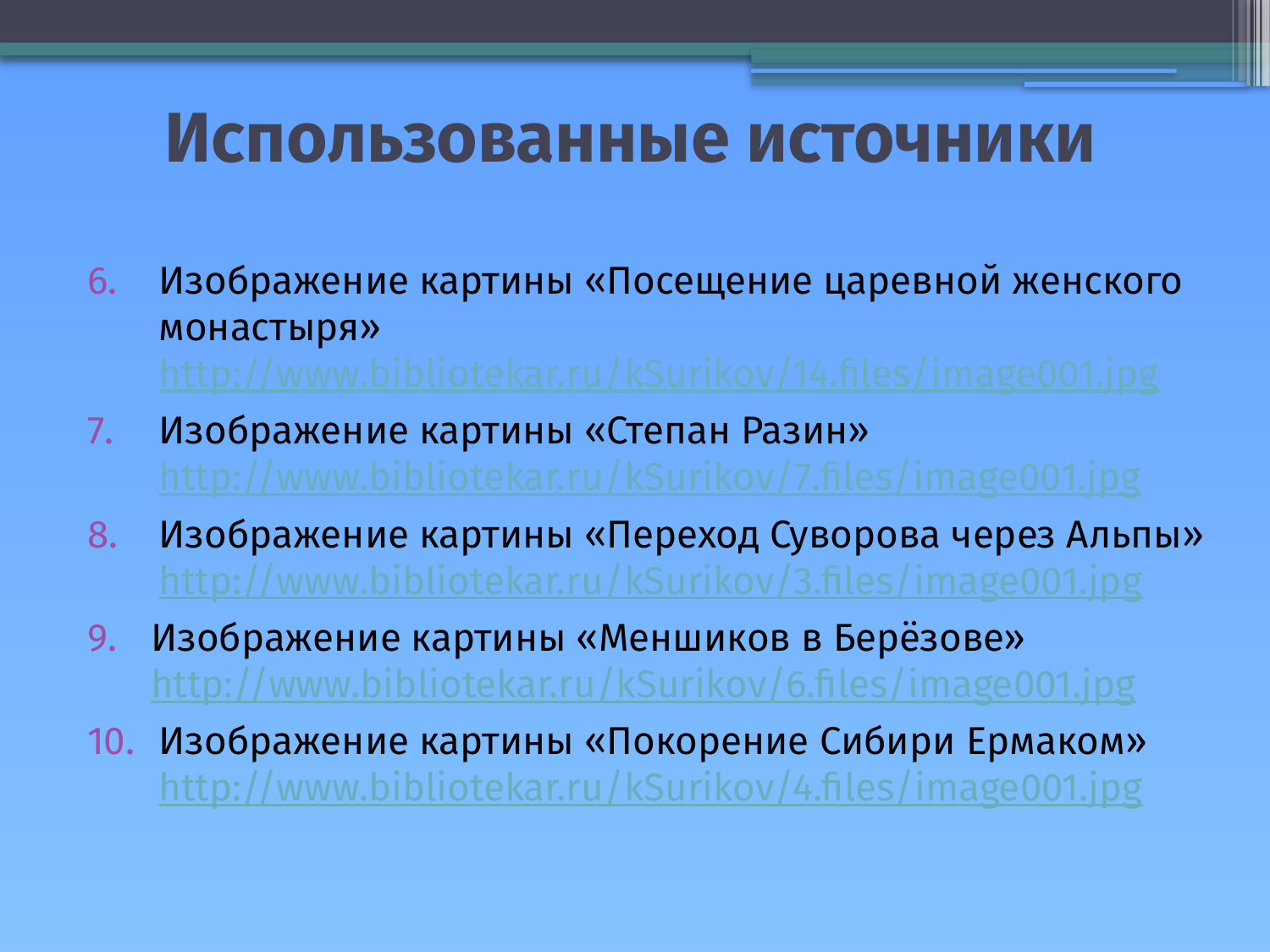

# Использованные источники

Изображение картины «Посещение царевной женского монастыря»
	http://www.bibliotekar.ru/kSurikov/14.files/image001.jpg
Изображение картины «Степан Разин»
	http://www.bibliotekar.ru/kSurikov/7.files/image001.jpg
Изображение картины «Переход Суворова через Альпы»
	http://www.bibliotekar.ru/kSurikov/3.files/image001.jpg
Изображение картины «Меншиков в Берёзове» http://www.bibliotekar.ru/kSurikov/6.files/image001.jpg
Изображение картины «Покорение Сибири Ермаком»
	http://www.bibliotekar.ru/kSurikov/4.files/image001.jpg